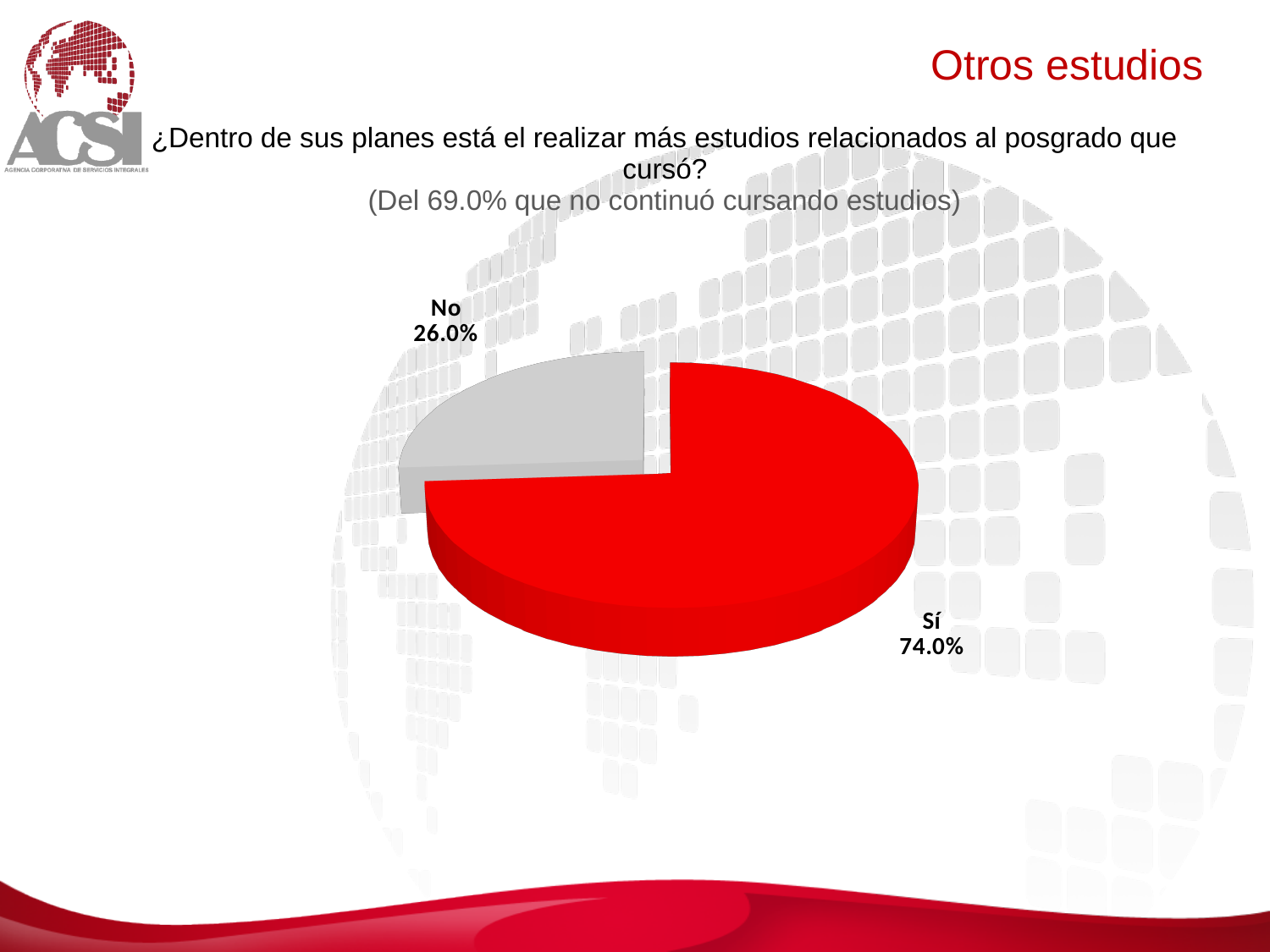

Otros estudios
¿Dentro de sus planes está el realizar más estudios relacionados al posgrado que cursó?
(Del 69.0% que no continuó cursando estudios)

[unsupported chart]